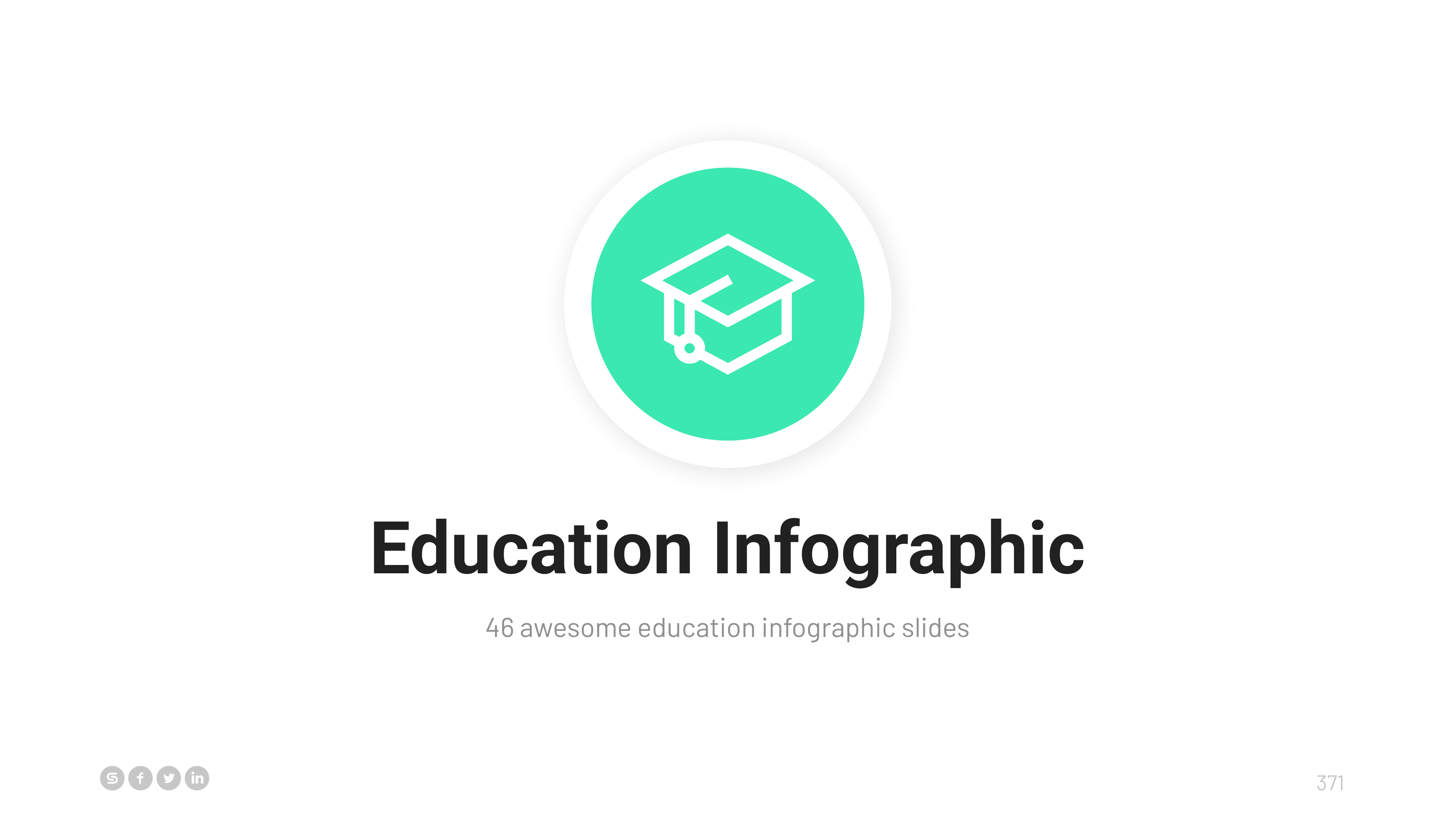

Education Infographic
46 awesome education infographic slides